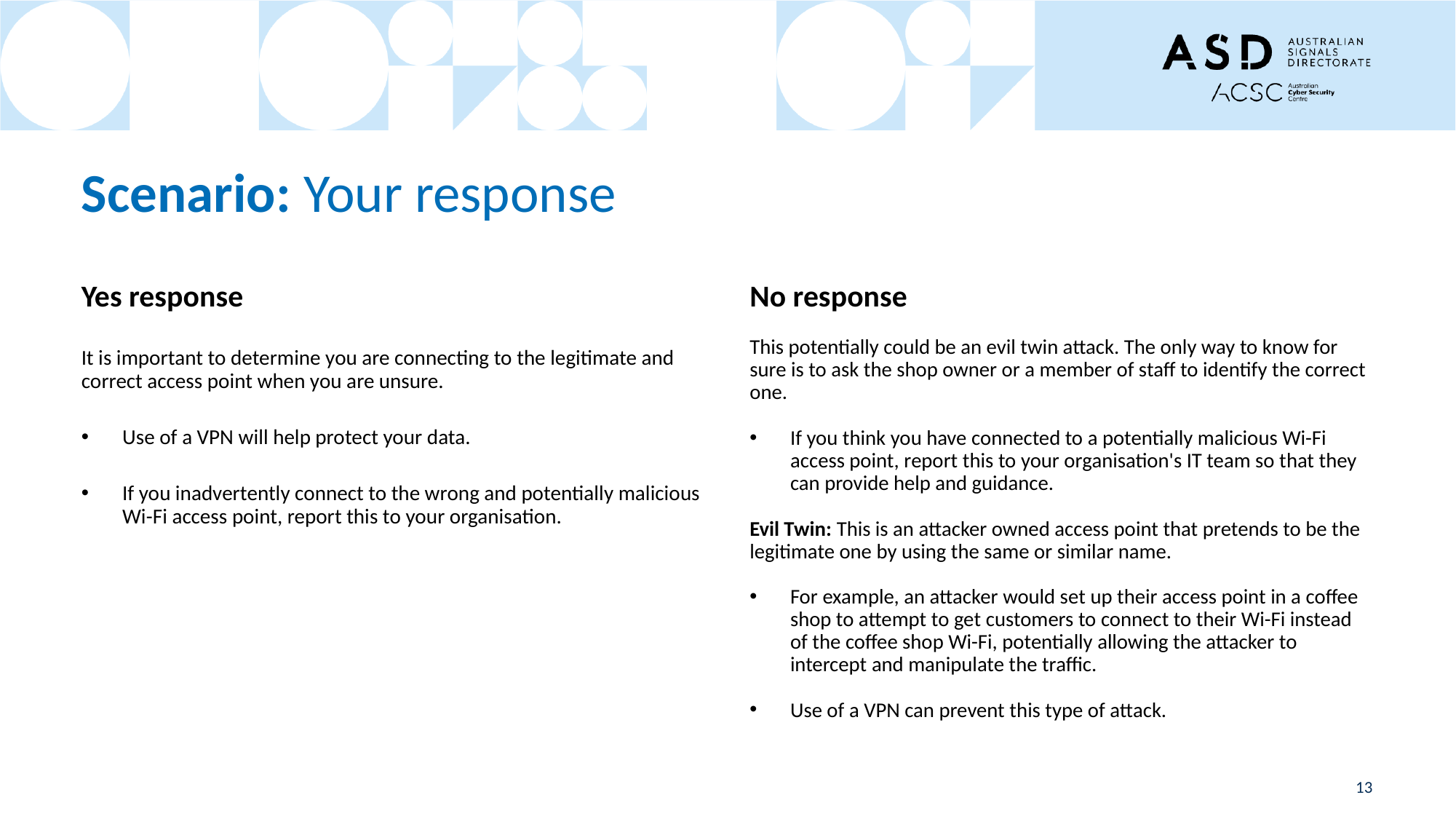

# Scenario: Your response
Yes response
It is important to determine you are connecting to the legitimate and correct access point when you are unsure.
Use of a VPN will help protect your data.
If you inadvertently connect to the wrong and potentially malicious Wi-Fi access point, report this to your organisation.
No response
This potentially could be an evil twin attack. The only way to know for sure is to ask the shop owner or a member of staff to identify the correct one.
If you think you have connected to a potentially malicious Wi-Fi access point, report this to your organisation's IT team so that they can provide help and guidance.
Evil Twin: This is an attacker owned access point that pretends to be the legitimate one by using the same or similar name.
For example, an attacker would set up their access point in a coffee shop to attempt to get customers to connect to their Wi-Fi instead of the coffee shop Wi-Fi, potentially allowing the attacker to intercept and manipulate the traffic.
Use of a VPN can prevent this type of attack.
13